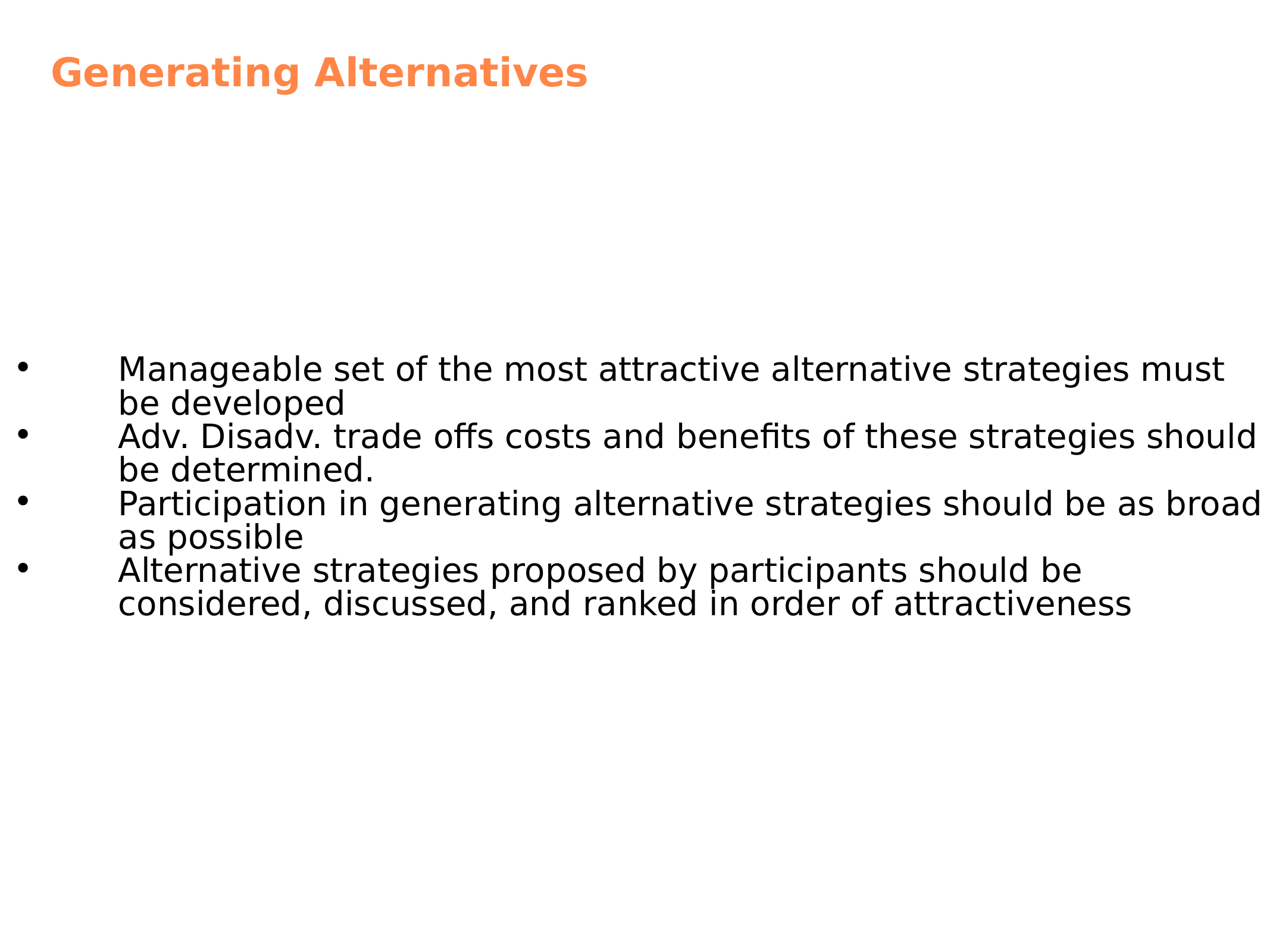

# Generating Alternatives

Manageable set of the most attractive alternative strategies must be developed
Adv. Disadv. trade offs costs and benefits of these strategies should be determined.
Participation in generating alternative strategies should be as broad as possible
Alternative strategies proposed by participants should be considered, discussed, and ranked in order of attractiveness